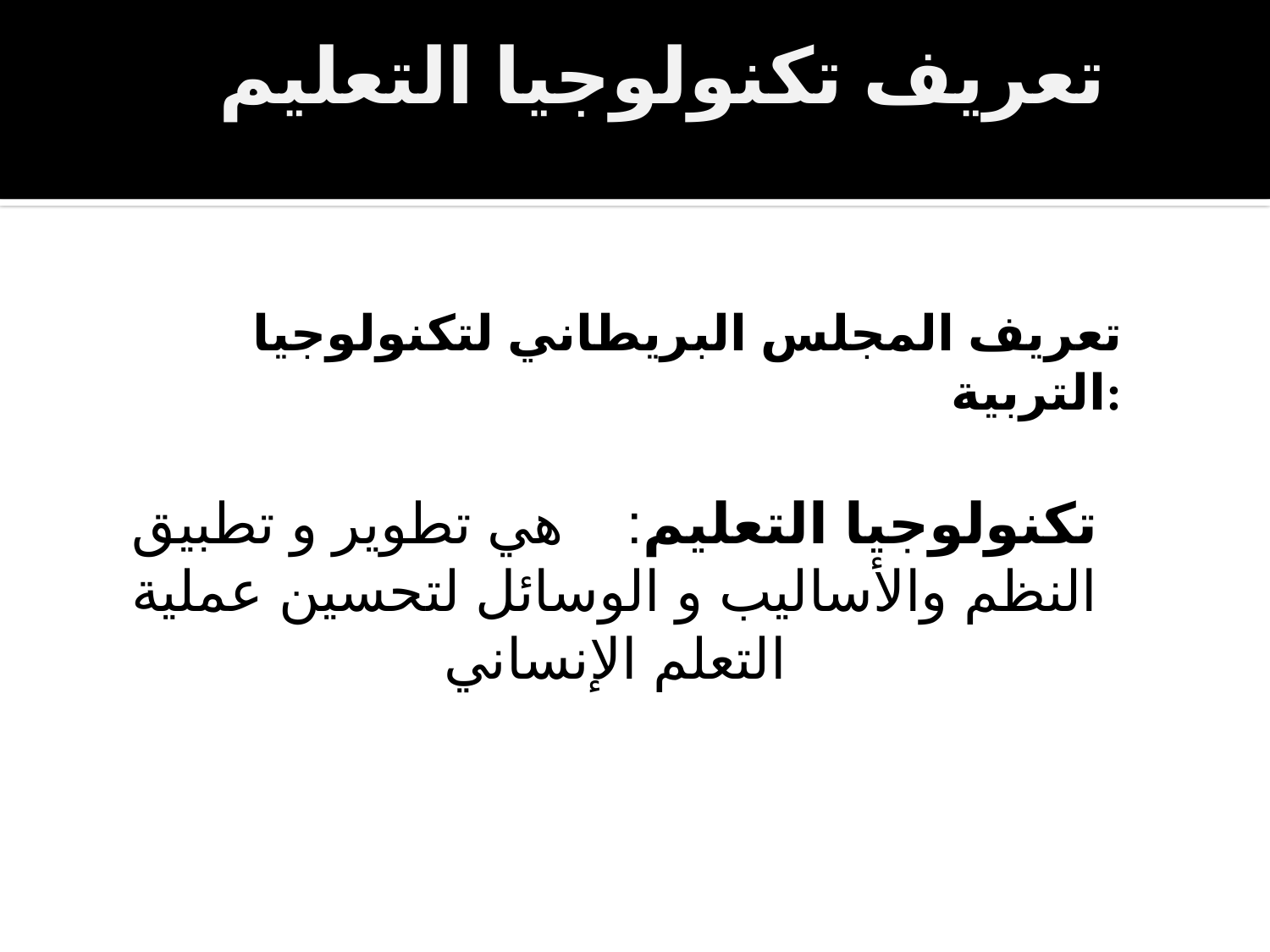

تعريف تكنولوجيا التعليم

تعريف المجلس البريطاني لتكنولوجيا التربية:

تكنولوجيا التعليم:    هي تطوير و تطبيق النظم والأساليب و الوسائل لتحسين عملية التعلم الإنساني